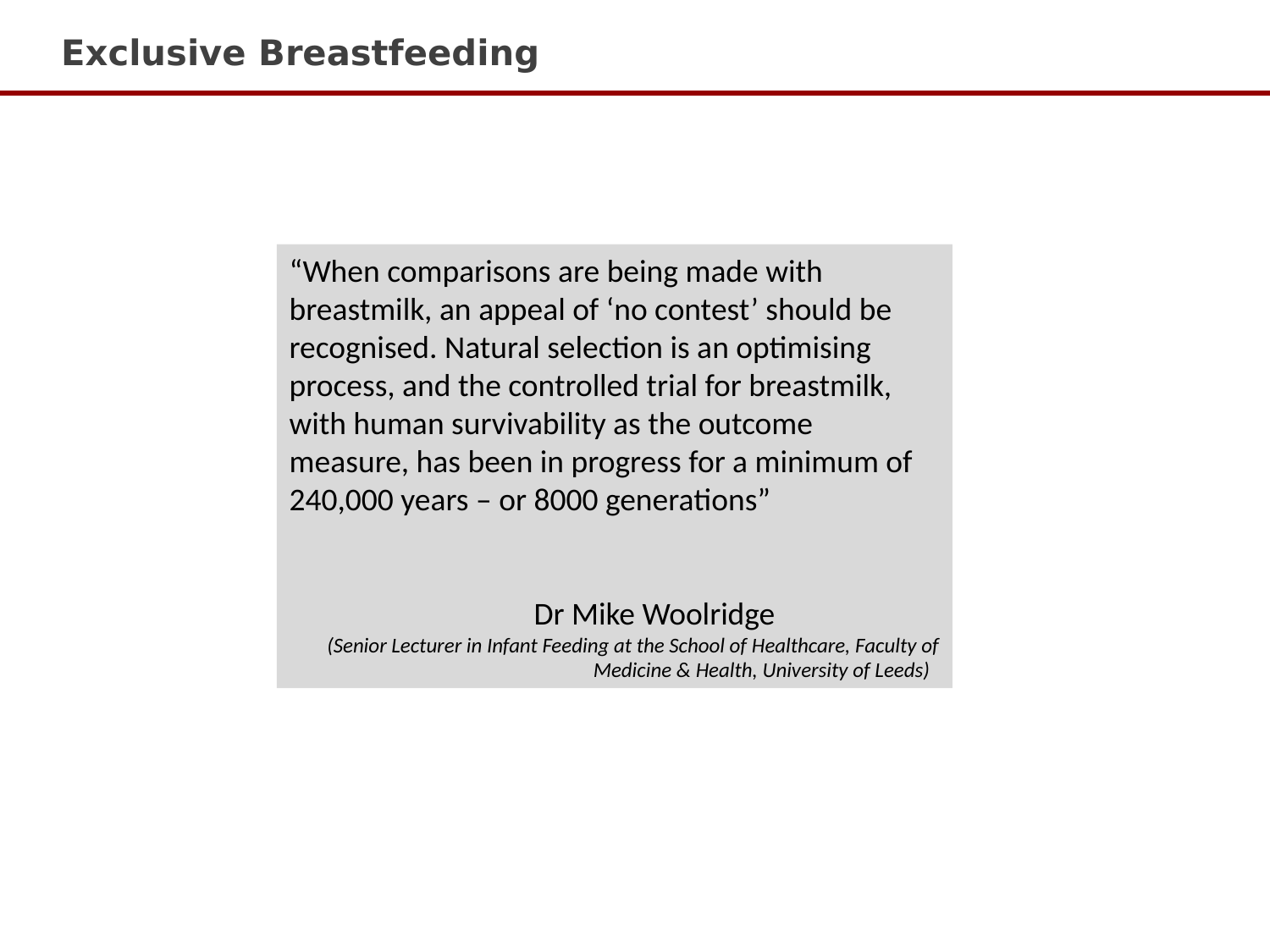

# Exclusive Breastfeeding
“When comparisons are being made with breastmilk, an appeal of ‘no contest’ should be recognised. Natural selection is an optimising process, and the controlled trial for breastmilk, with human survivability as the outcome measure, has been in progress for a minimum of 240,000 years – or 8000 generations”

                                  Dr Mike Woolridge
(Senior Lecturer in Infant Feeding at the School of Healthcare, Faculty of Medicine & Health, University of Leeds)